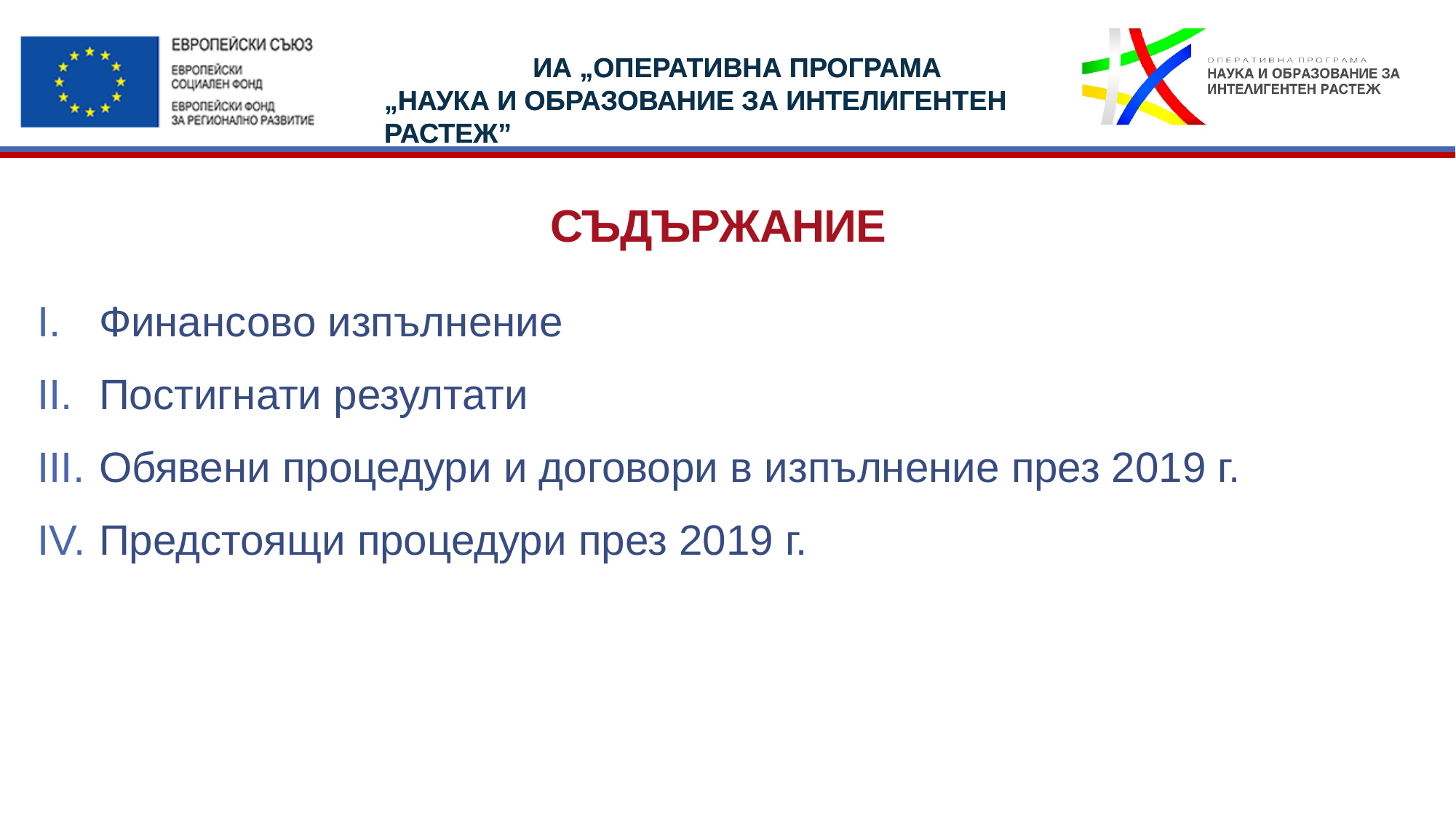

# Съдържание
Финансово изпълнение
Постигнати резултати
Обявени процедури и договори в изпълнение през 2019 г.
Предстоящи процедури през 2019 г.